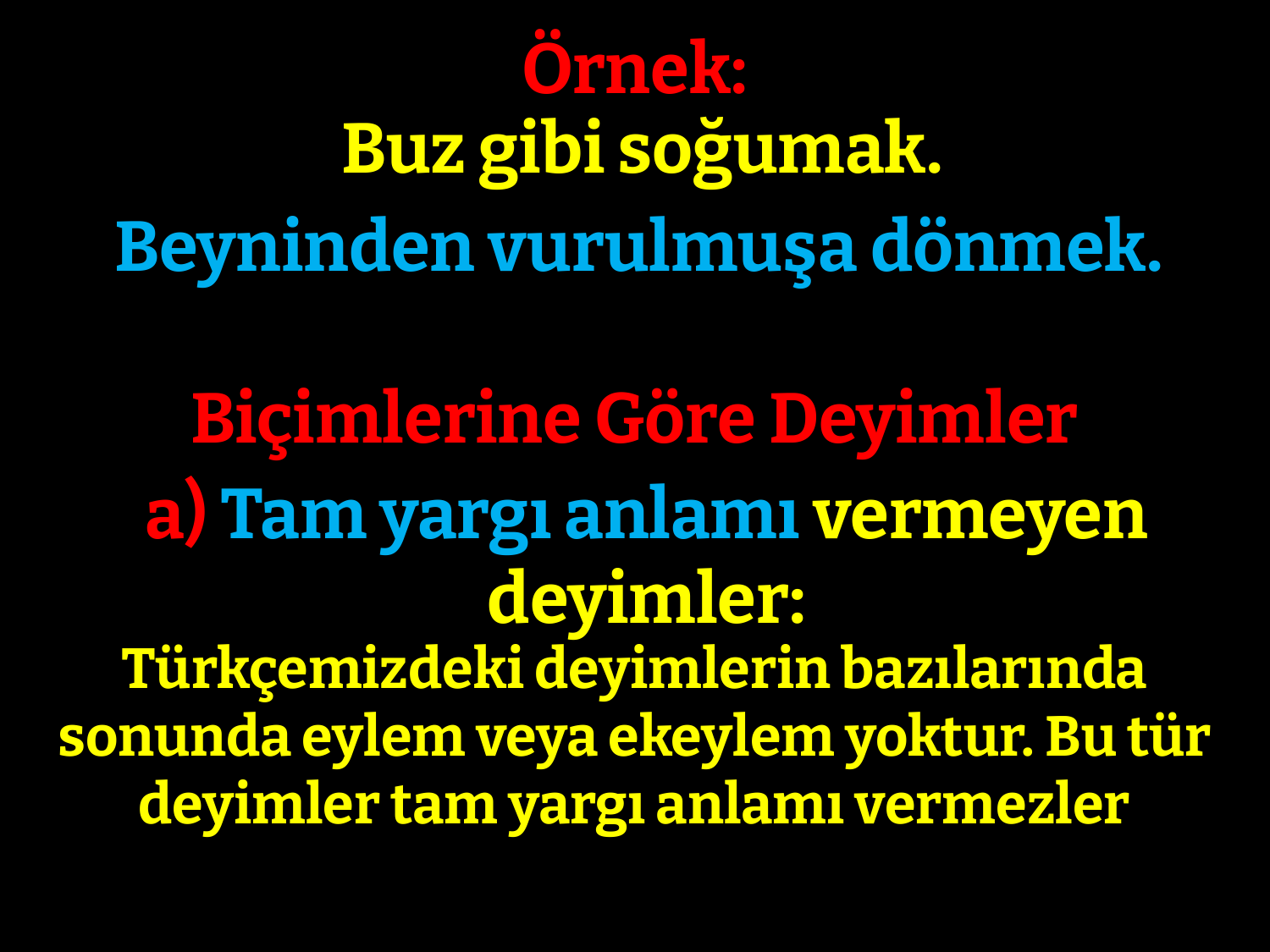

Örnek:
Buz gibi soğumak.
Beyninden vurulmuşa dönmek.
#
Biçimlerine Göre Deyimler
a) Tam yargı anlamı vermeyen deyimler:
Türkçemizdeki deyimlerin bazılarında sonunda eylem veya ekeylem yoktur. Bu tür deyimler tam yargı anlamı vermezler